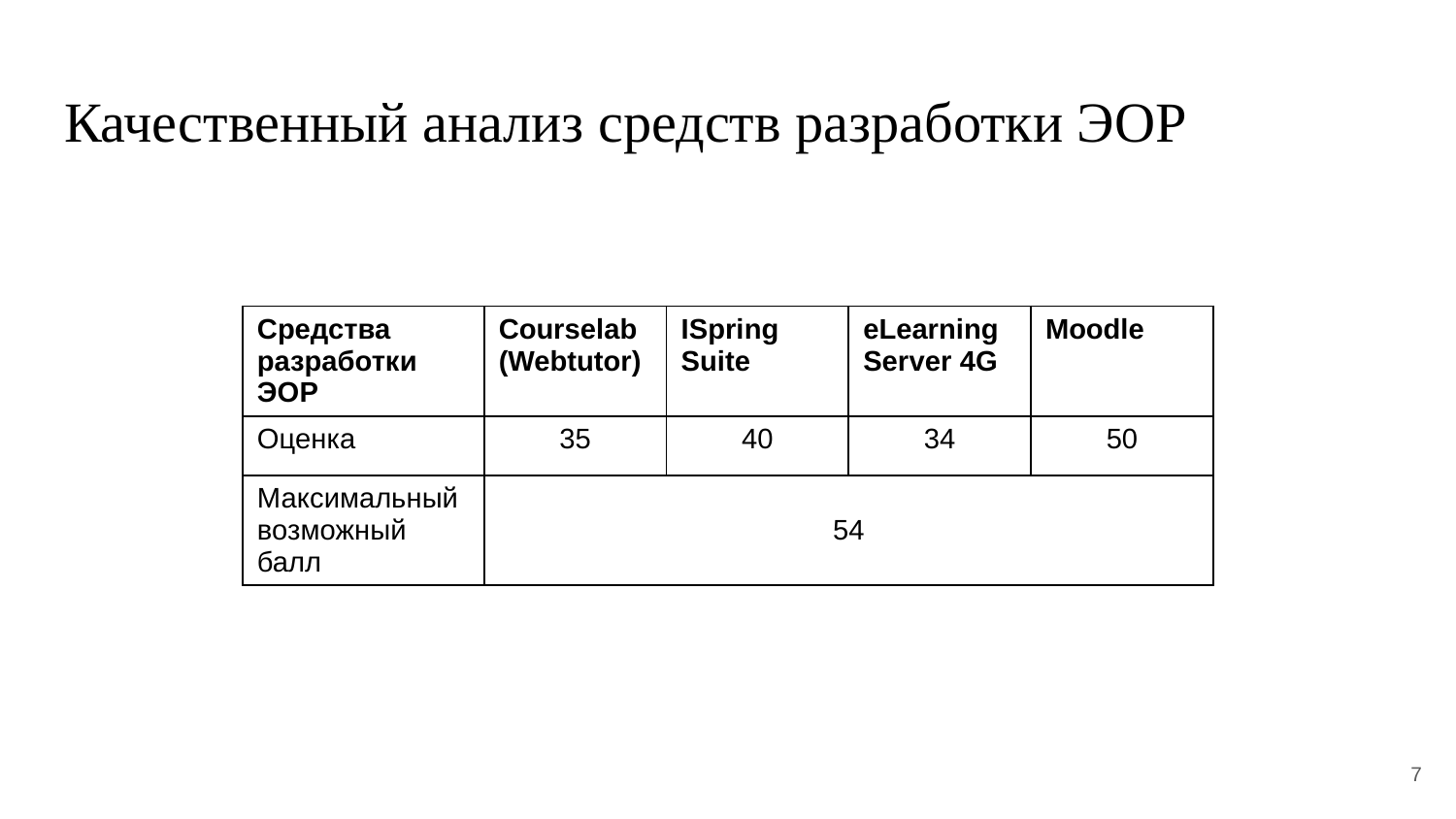

# Качественный анализ средств разработки ЭОР
| Средства разработки ЭОР | Courselab (Webtutor) | ISpring Suite | eLearning Server 4G | Moodle |
| --- | --- | --- | --- | --- |
| Оценка | 35 | 40 | 34 | 50 |
| Максимальный возможный балл | 54 |  |  |  |
7